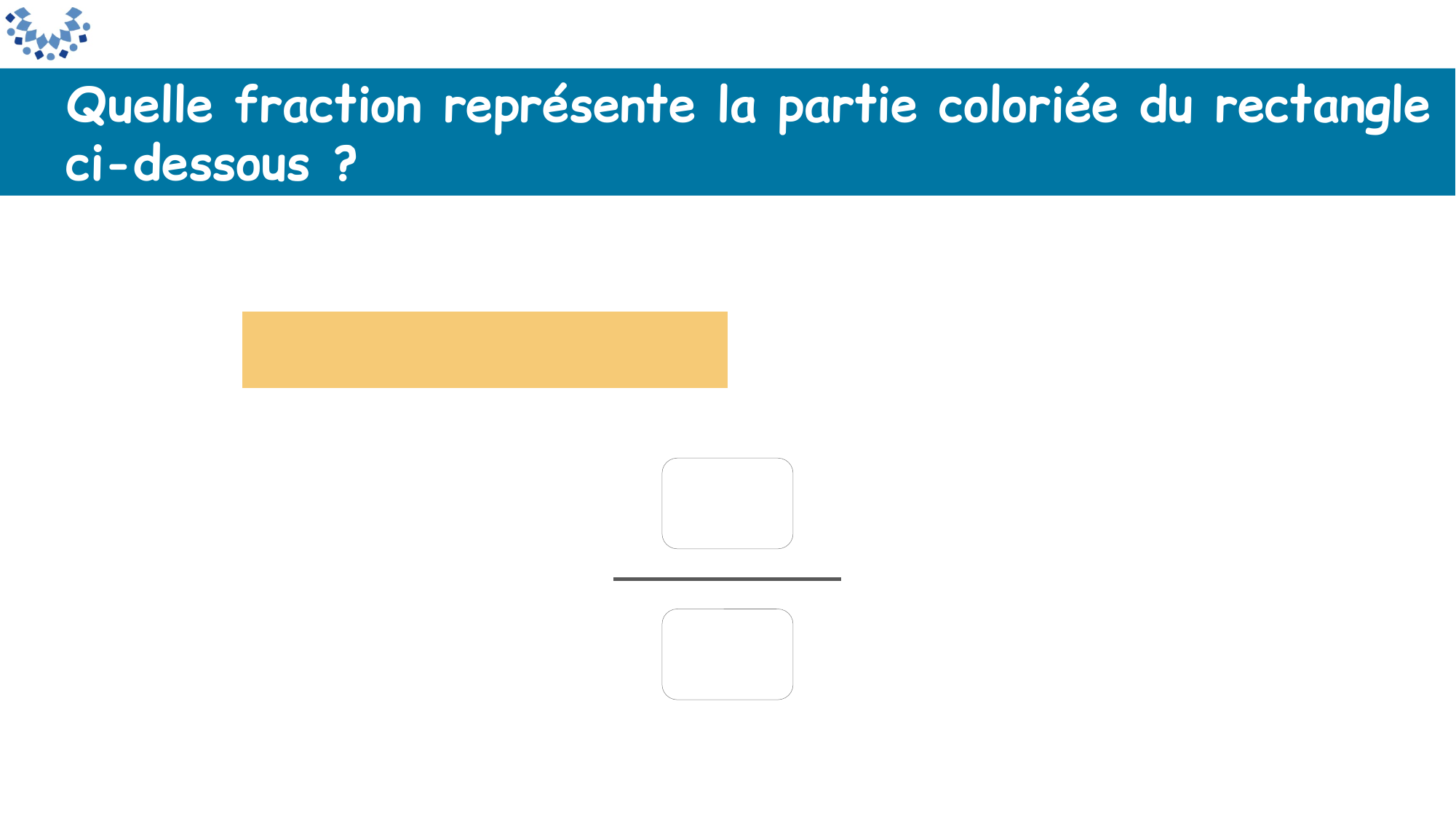

Quelle fraction représente la partie coloriée du rectangle ci-dessous ?
|  |  |  |  |
| --- | --- | --- | --- |
2
4